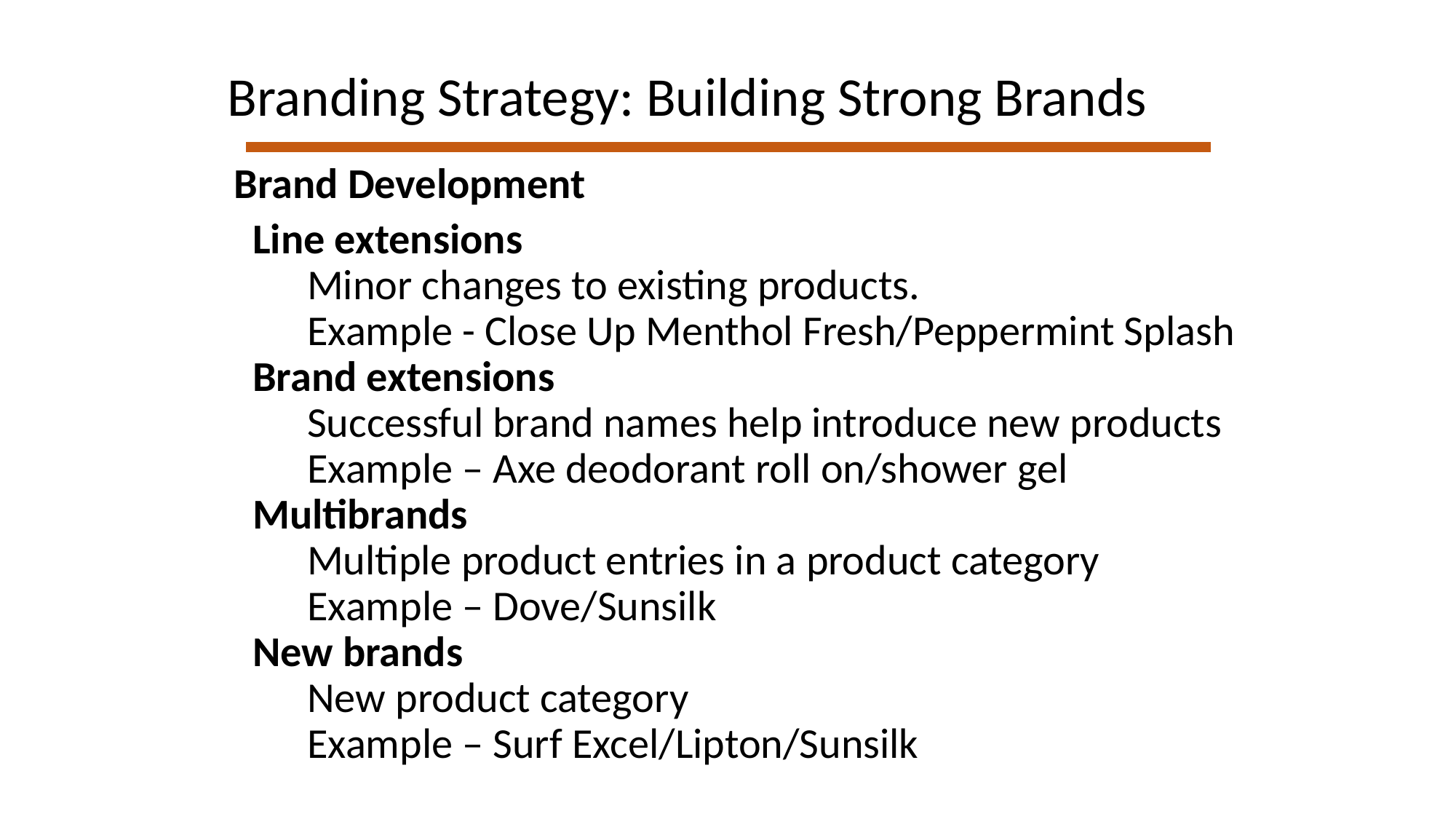

# Branding Strategy: Building Strong Brands
Brand Development

Line extensions
Minor changes to existing products.
Example - Close Up Menthol Fresh/Peppermint Splash
Brand extensions
Successful brand names help introduce new products
Example – Axe deodorant roll on/shower gel
Multibrands
Multiple product entries in a product category
Example – Dove/Sunsilk
New brands
New product category
Example – Surf Excel/Lipton/Sunsilk